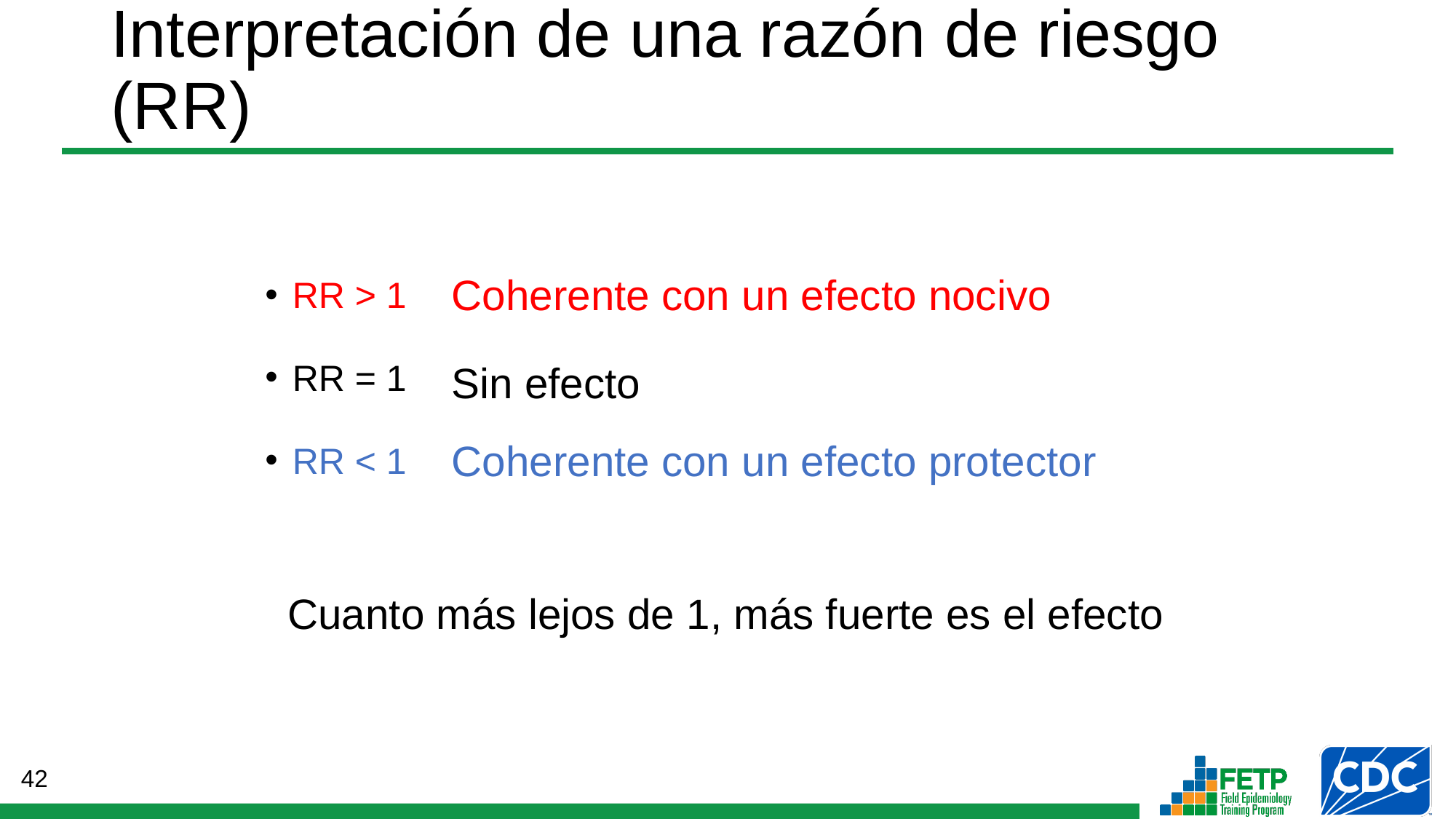

Interpretación de una razón de riesgo (RR)

RR > 1
RR = 1
RR < 1

Coherente con un efecto nocivo
Sin efecto
Coherente con un efecto protector
Cuanto más lejos de 1, más fuerte es el efecto